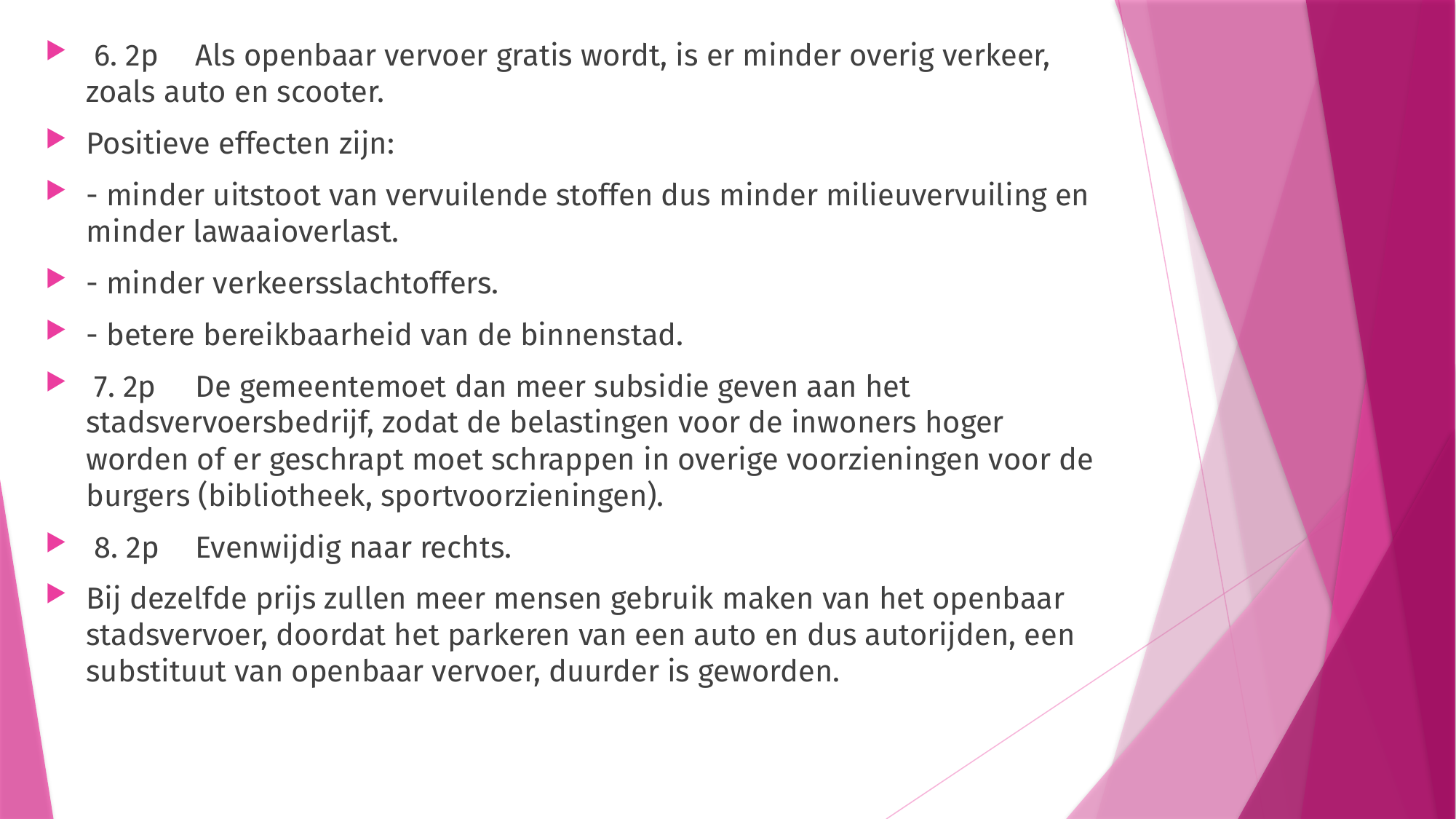

6. 2p	Als openbaar vervoer gratis wordt, is er minder overig verkeer, zoals auto en scooter.
Positieve effecten zijn:
- minder uitstoot van vervuilende stoffen dus minder milieuvervuiling en minder lawaaioverlast.
- minder verkeersslachtoffers.
- betere bereikbaarheid van de binnenstad.
 7. 2p	De gemeentemoet dan meer subsidie geven aan het stadsvervoersbedrijf, zodat de belastingen voor de inwoners hoger worden of er geschrapt moet schrappen in overige voorzieningen voor de burgers (bibliotheek, sportvoorzieningen).
 8. 2p	Evenwijdig naar rechts.
Bij dezelfde prijs zullen meer mensen gebruik maken van het openbaar stadsvervoer, doordat het parkeren van een auto en dus autorijden, een substituut van openbaar vervoer, duurder is geworden.

#